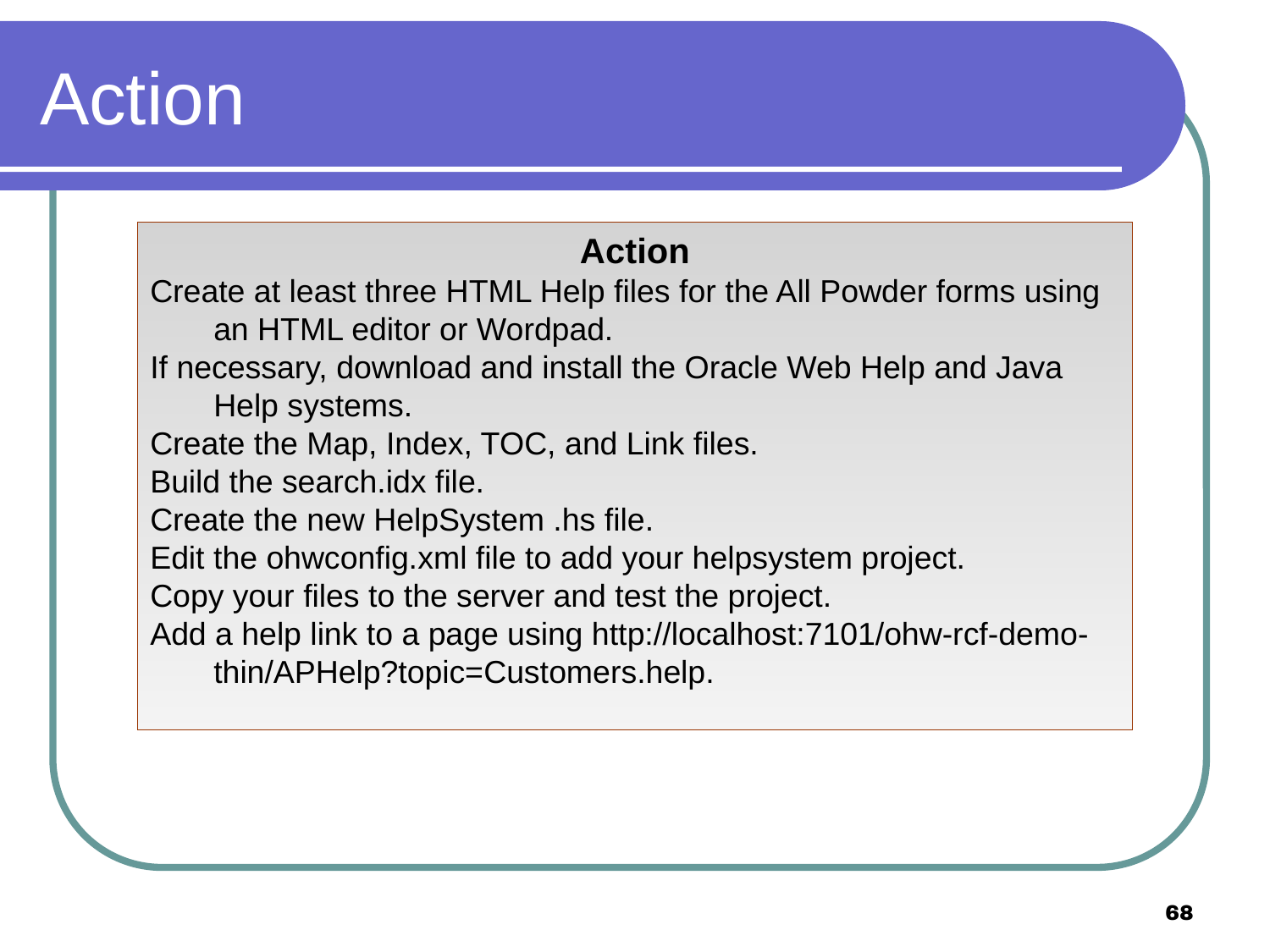

# Action
Action
Create at least three HTML Help files for the All Powder forms using an HTML editor or Wordpad.
If necessary, download and install the Oracle Web Help and Java Help systems.
Create the Map, Index, TOC, and Link files.
Build the search.idx file.
Create the new HelpSystem .hs file.
Edit the ohwconfig.xml file to add your helpsystem project.
Copy your files to the server and test the project.
Add a help link to a page using http://localhost:7101/ohw-rcf-demo-thin/APHelp?topic=Customers.help.
68